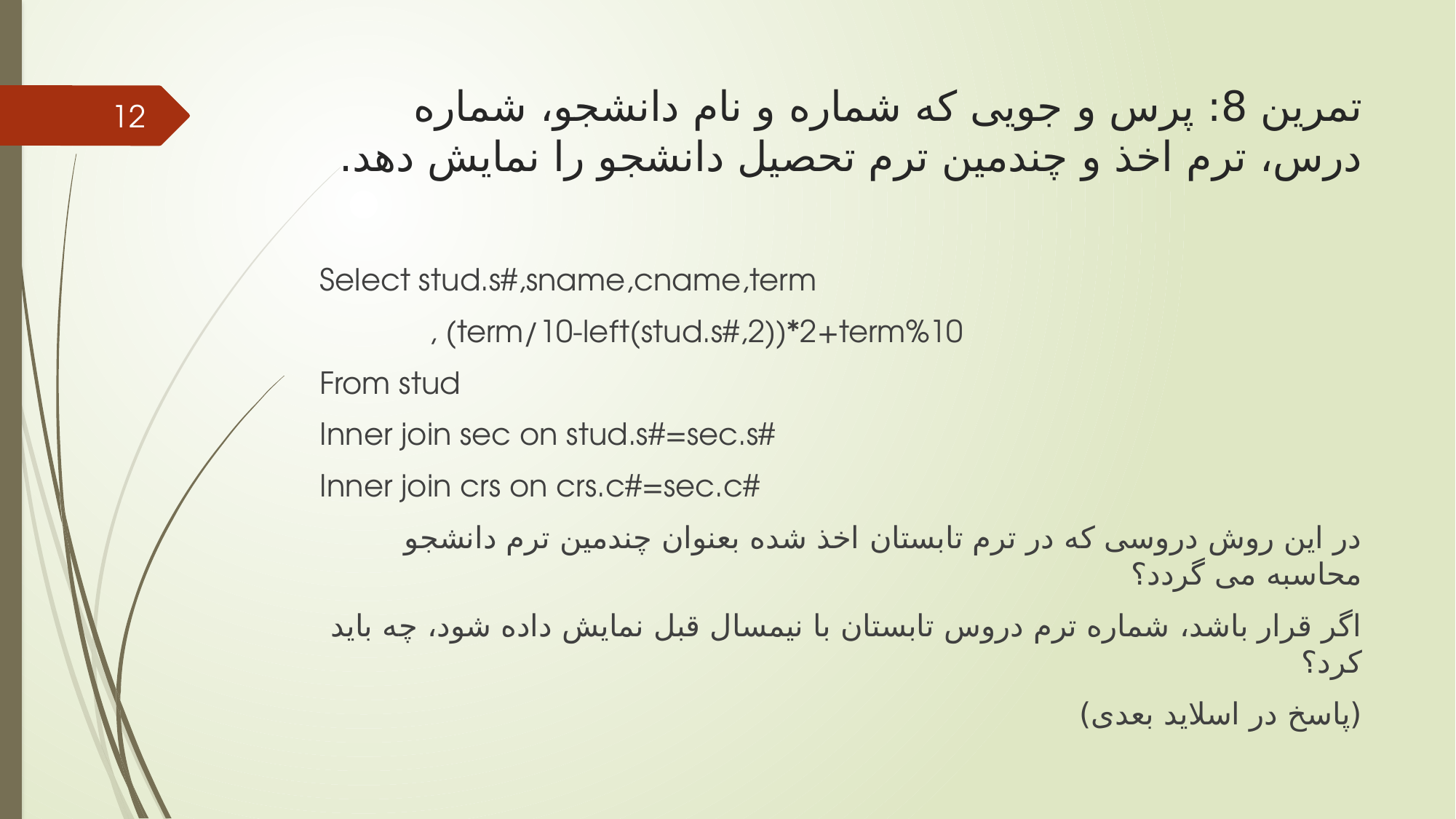

# تمرین 8: پرس و جویی که شماره و نام دانشجو، شماره درس، ترم اخذ و چندمین ترم تحصیل دانشجو را نمایش دهد.
12
Select stud.s#,sname,cname,term
	, (term/10-left(stud.s#,2))*2+term%10
From stud
Inner join sec on stud.s#=sec.s#
Inner join crs on crs.c#=sec.c#
در این روش دروسی که در ترم تابستان اخذ شده بعنوان چندمین ترم دانشجو محاسبه می گردد؟
اگر قرار باشد، شماره ترم دروس تابستان با نیمسال قبل نمایش داده شود، چه باید کرد؟
(پاسخ در اسلاید بعدی)